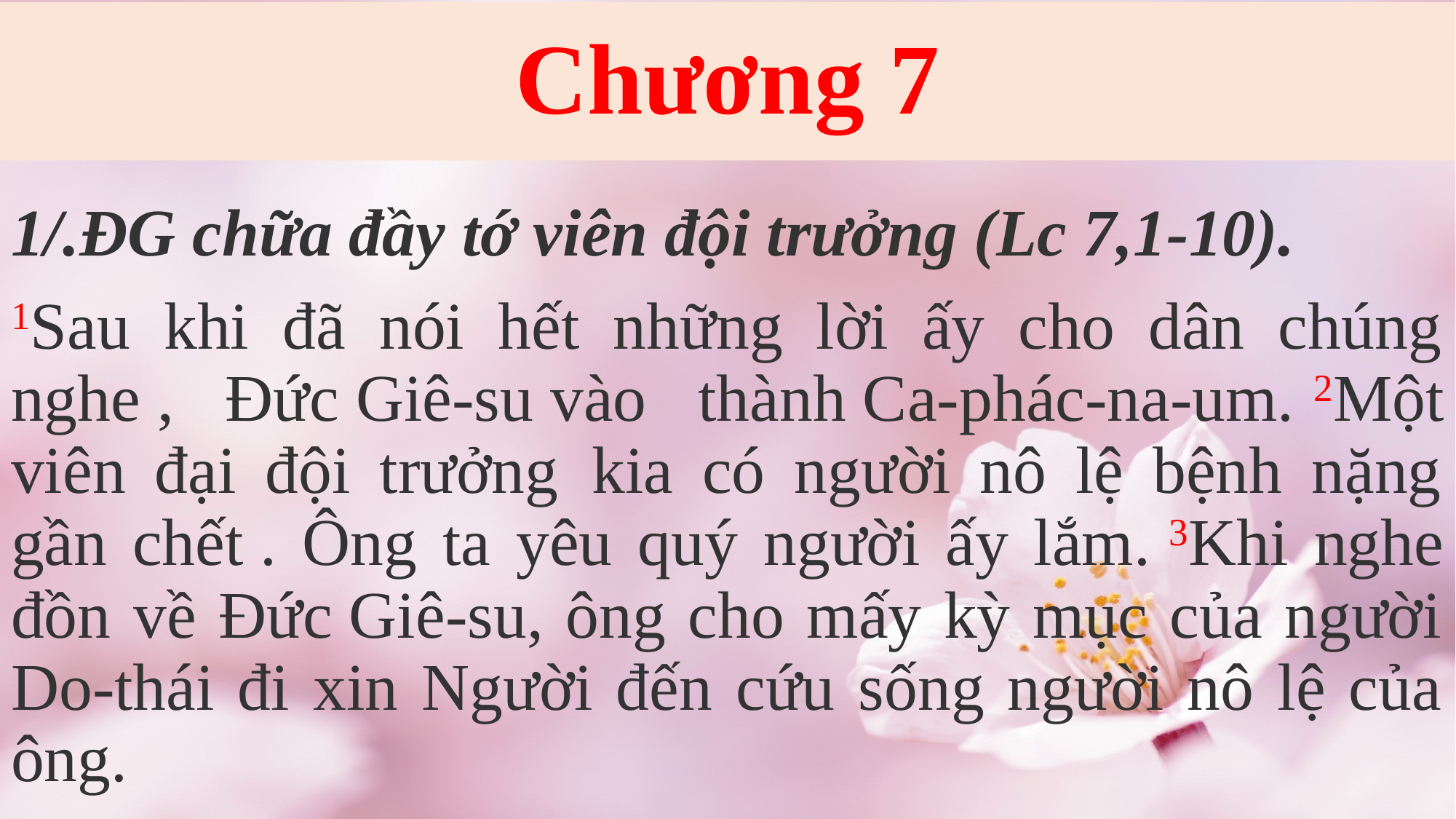

# Chương 7
1/.ĐG chữa đầy tớ viên đội trưởng (Lc 7,1-10).
1Sau khi đã nói hết những lời ấy cho dân chúng nghe , Đức Giê-su vào thành Ca-phác-na-um. 2Một viên đại đội trưởng  kia có người nô lệ bệnh nặng gần chết . Ông ta yêu quý người ấy lắm. 3Khi nghe đồn về Đức Giê-su, ông cho mấy kỳ mục của người Do-thái đi xin Người đến cứu sống người nô lệ của ông.